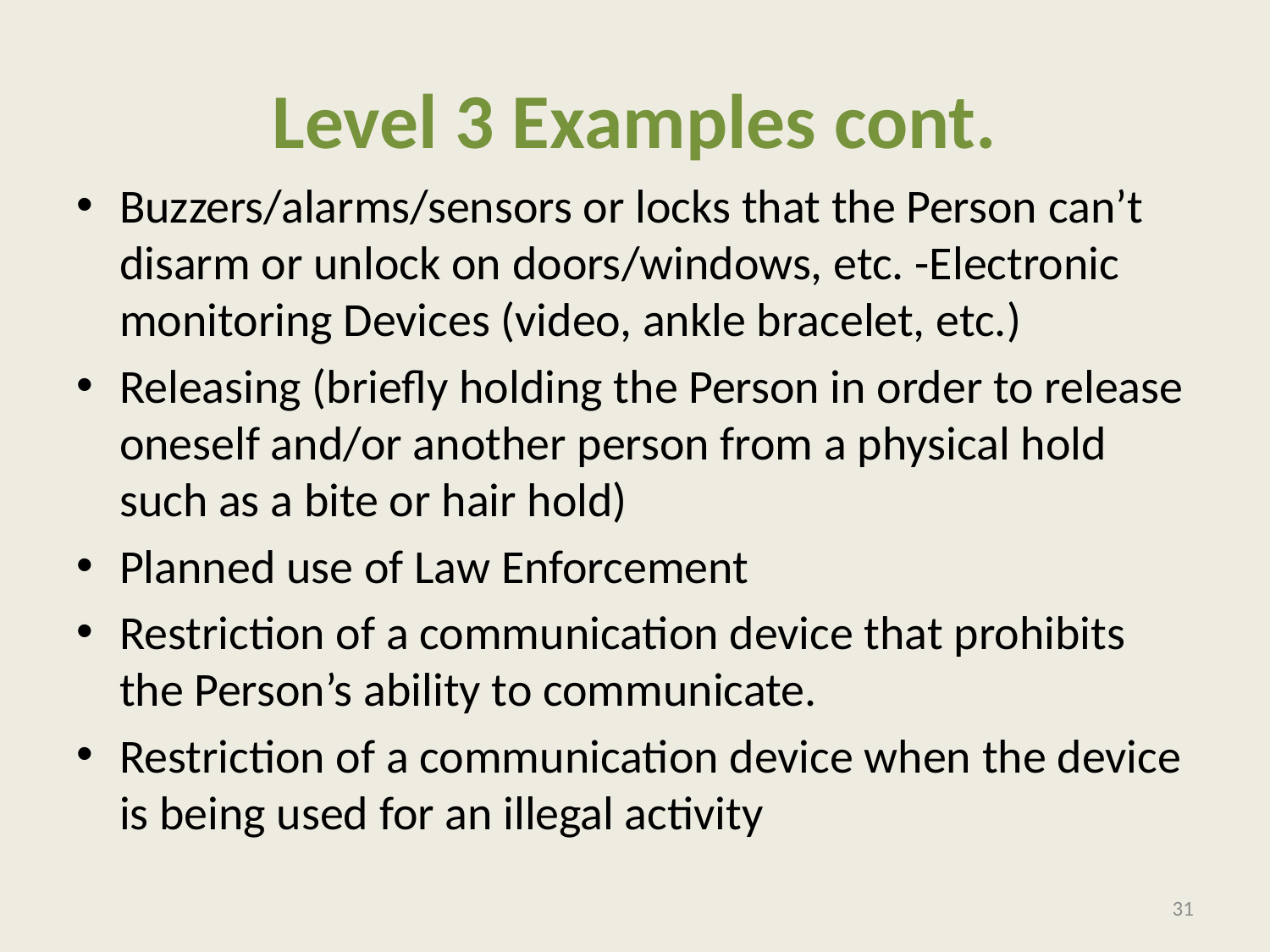

# Level 3 Examples cont.
Buzzers/alarms/sensors or locks that the Person can’t disarm or unlock on doors/windows, etc. -Electronic monitoring Devices (video, ankle bracelet, etc.)
Releasing (briefly holding the Person in order to release oneself and/or another person from a physical hold such as a bite or hair hold)
Planned use of Law Enforcement
Restriction of a communication device that prohibits the Person’s ability to communicate.
Restriction of a communication device when the device is being used for an illegal activity

31